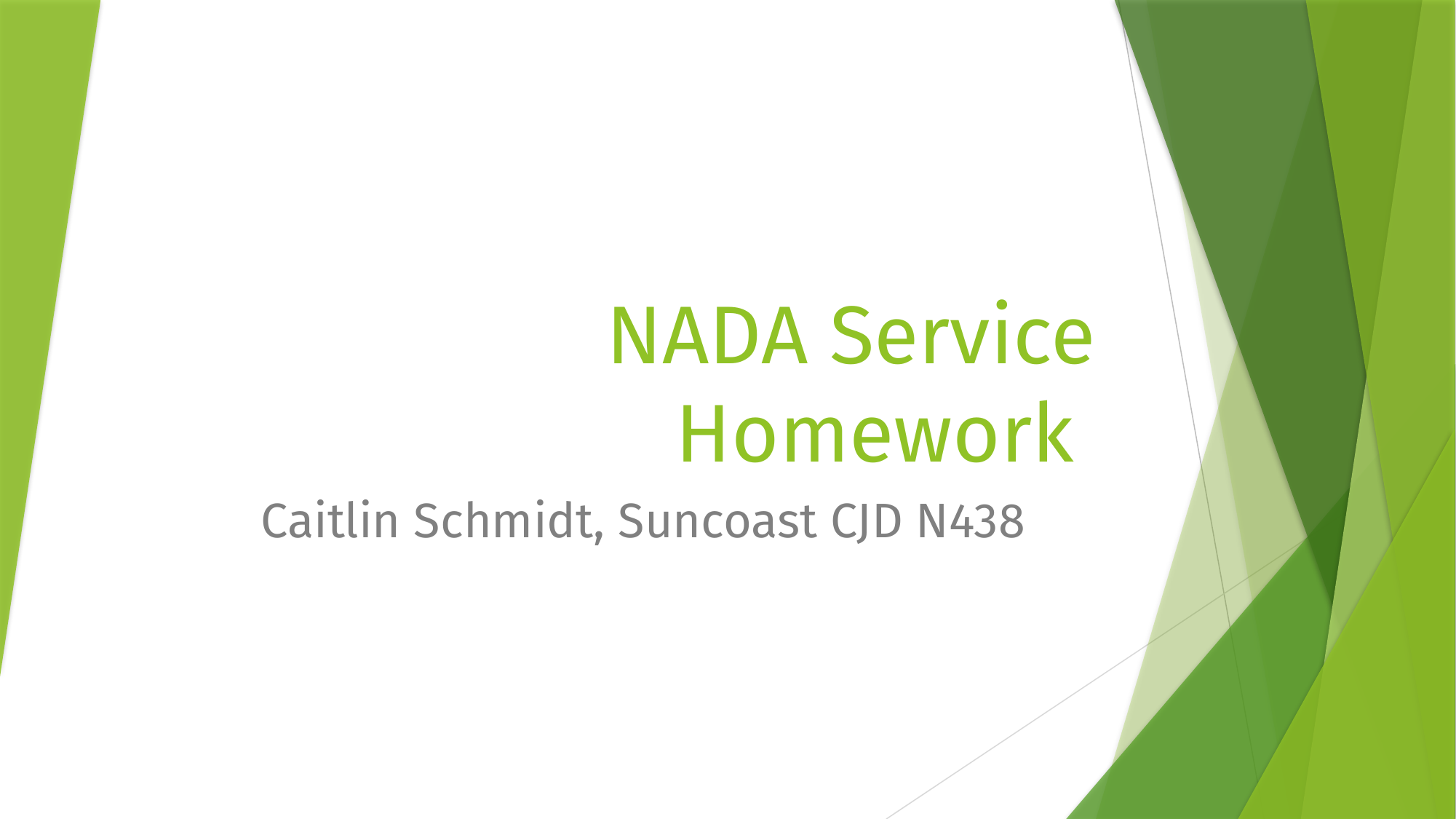

# NADA Service Homework
Caitlin Schmidt, Suncoast CJD N438